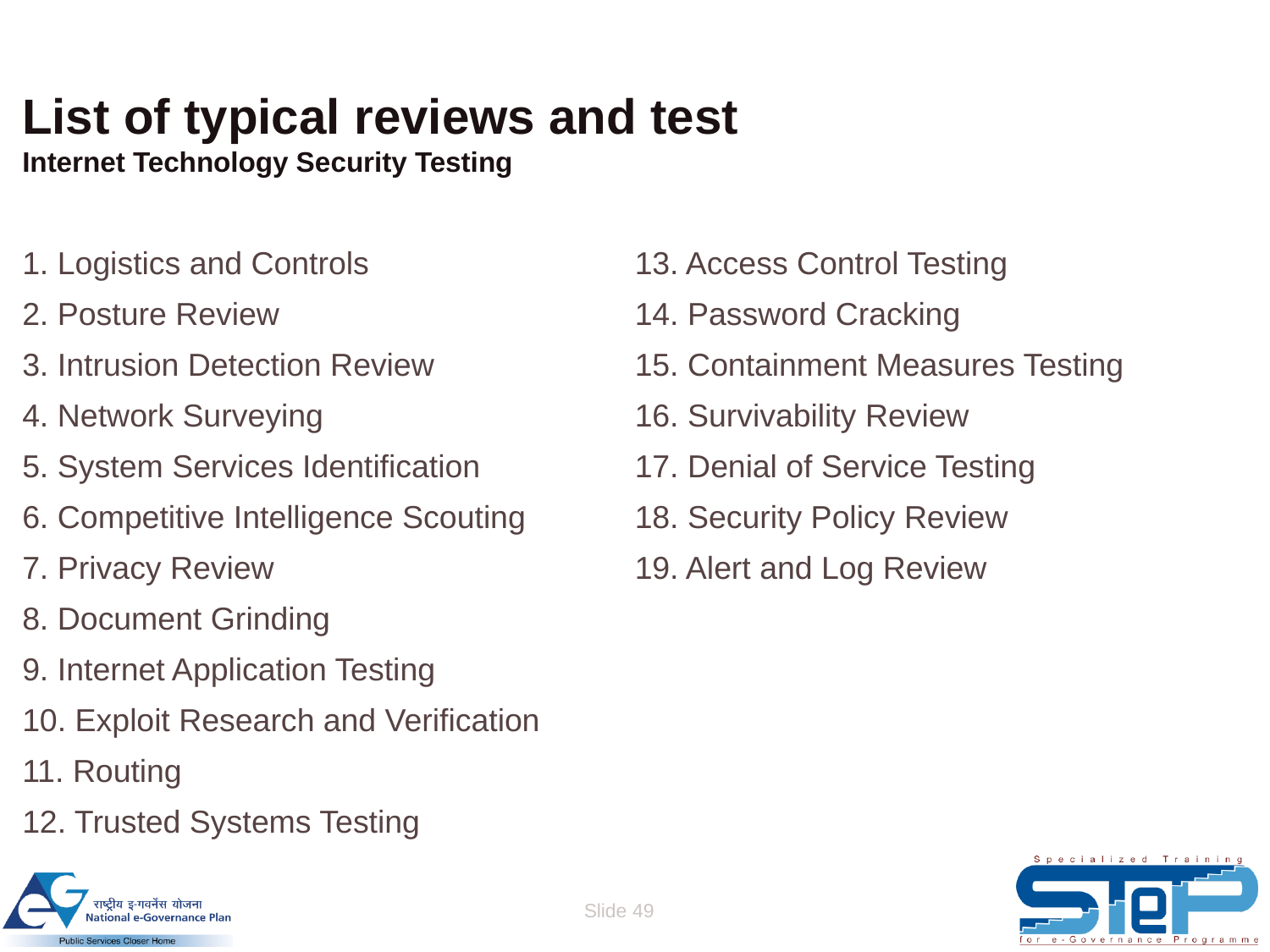

# List of typical reviews and test Internet Technology Security Testing
1. Logistics and Controls
2. Posture Review
3. Intrusion Detection Review
4. Network Surveying
5. System Services Identification
6. Competitive Intelligence Scouting
7. Privacy Review
8. Document Grinding
9. Internet Application Testing
10. Exploit Research and Verification
11. Routing
12. Trusted Systems Testing
13. Access Control Testing
14. Password Cracking
15. Containment Measures Testing
16. Survivability Review
17. Denial of Service Testing
18. Security Policy Review
19. Alert and Log Review